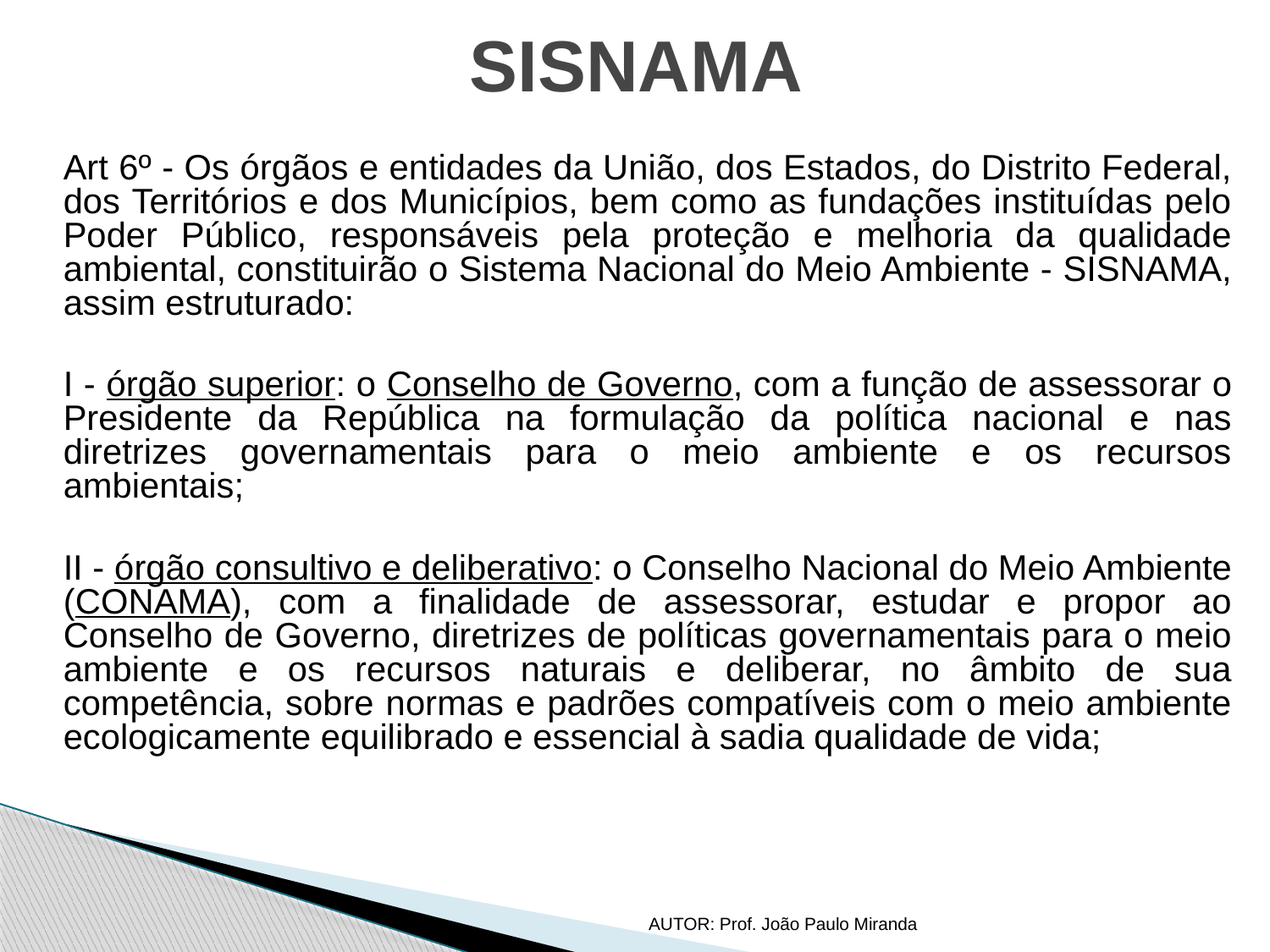

# SISNAMA
	Art 6º - Os órgãos e entidades da União, dos Estados, do Distrito Federal, dos Territórios e dos Municípios, bem como as fundações instituídas pelo Poder Público, responsáveis pela proteção e melhoria da qualidade ambiental, constituirão o Sistema Nacional do Meio Ambiente - SISNAMA, assim estruturado:

	I - órgão superior: o Conselho de Governo, com a função de assessorar o Presidente da República na formulação da política nacional e nas diretrizes governamentais para o meio ambiente e os recursos ambientais;

	II - órgão consultivo e deliberativo: o Conselho Nacional do Meio Ambiente (CONAMA), com a finalidade de assessorar, estudar e propor ao Conselho de Governo, diretrizes de políticas governamentais para o meio ambiente e os recursos naturais e deliberar, no âmbito de sua competência, sobre normas e padrões compatíveis com o meio ambiente ecologicamente equilibrado e essencial à sadia qualidade de vida;

AUTOR: Prof. João Paulo Miranda